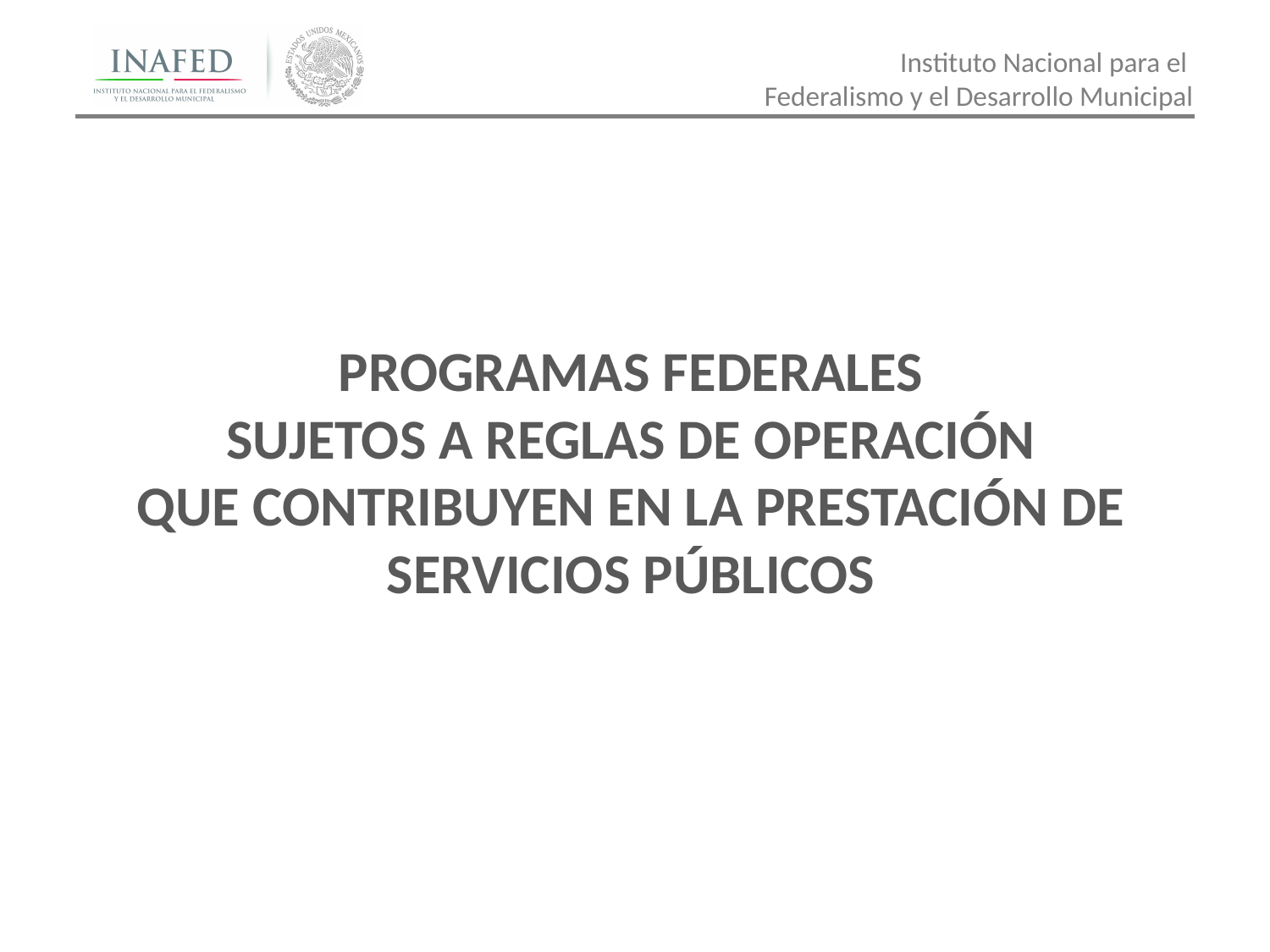

Programas Federales
Sujetos a Reglas de Operación
que Contribuyen en la prestación de
Servicios Públicos